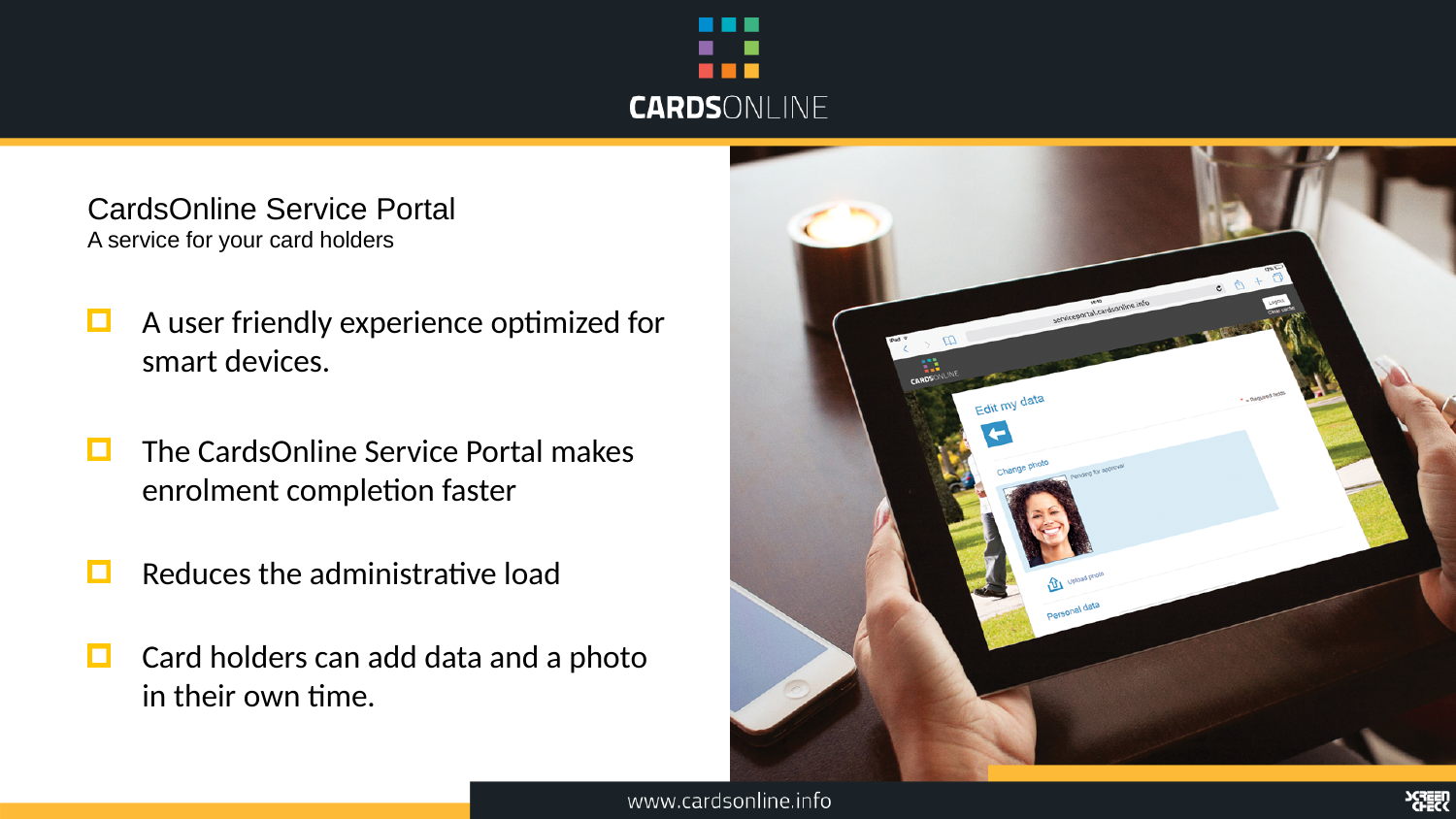

# CardsOnline Service Portal A service for your card holders
A user friendly experience optimized for smart devices.

The CardsOnline Service Portal makes enrolment completion faster
Reduces the administrative load
Card holders can add data and a photo in their own time.